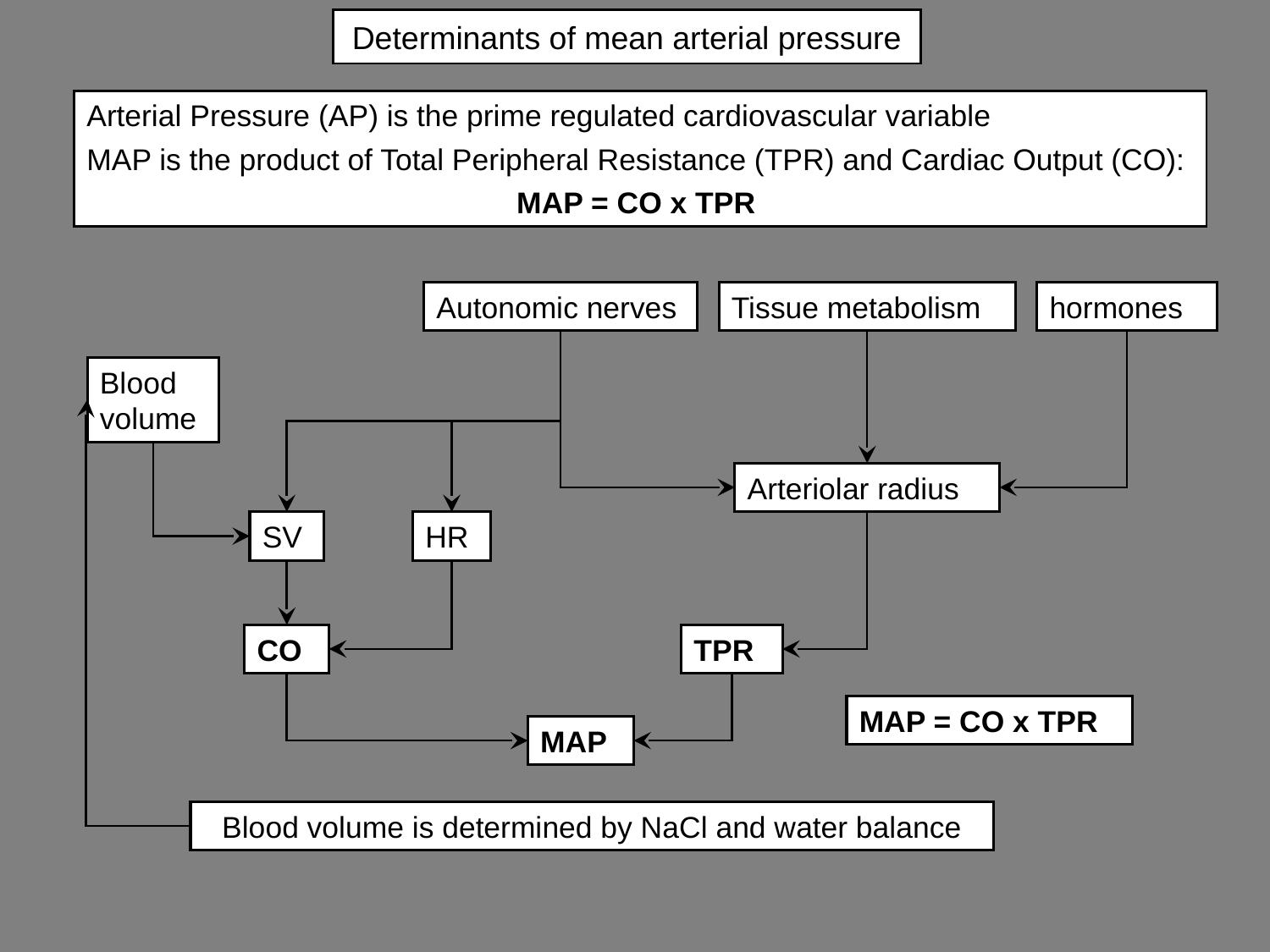

# Determinants of mean arterial pressure
Arterial Pressure (AP) is the prime regulated cardiovascular variable
MAP is the product of Total Peripheral Resistance (TPR) and Cardiac Output (CO):
MAP = CO x TPR
Autonomic nerves
Tissue metabolism
hormones
Blood
volume
Arteriolar radius
SV
HR
CO
TPR
MAP = CO x TPR
MAP
Blood volume is determined by NaCl and water balance